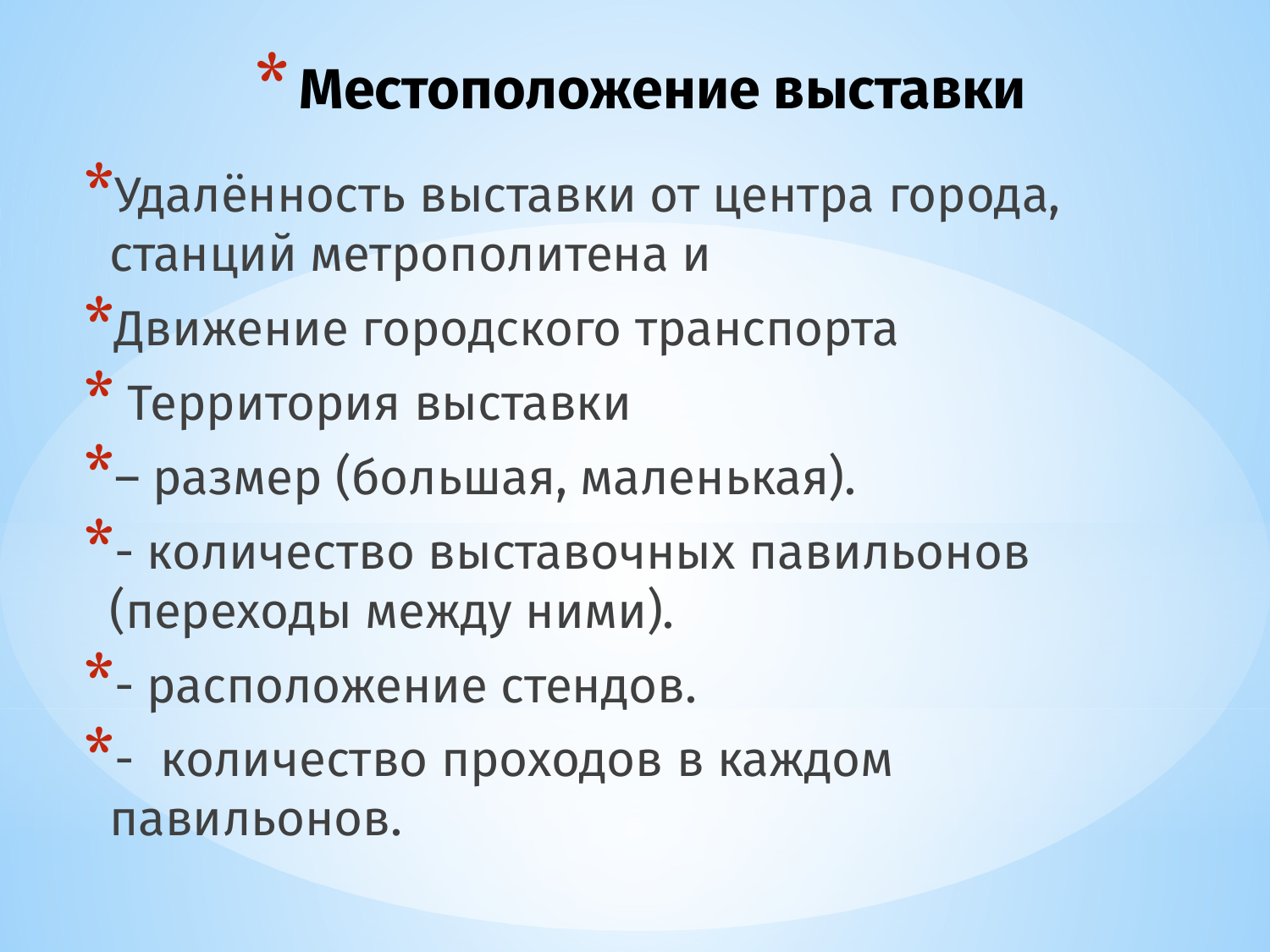

# Местоположение выставки
Удалённость выставки от центра города, станций метрополитена и
Движение городского транспорта
 Территория выставки
– размер (большая, маленькая).
- количество выставочных павильонов (переходы между ними).
- расположение стендов.
-  количество проходов в каждом павильонов.